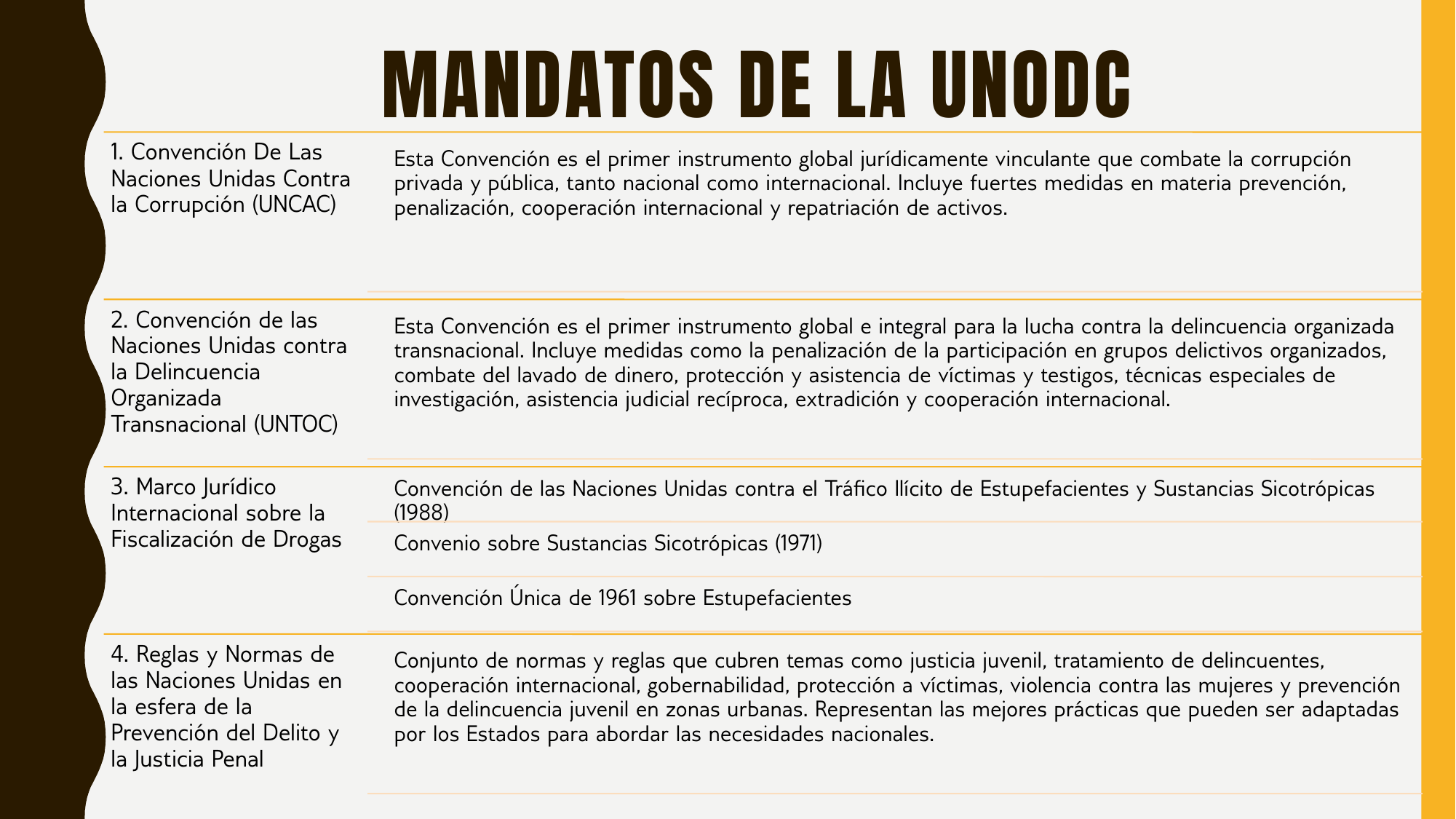

# Mandatos de la UNODC
1. Convención De Las Naciones Unidas Contra la Corrupción (UNCAC)
Esta Convención es el primer instrumento global jurídicamente vinculante que combate la corrupción privada y pública, tanto nacional como internacional. Incluye fuertes medidas en materia prevención, penalización, cooperación internacional y repatriación de activos.
2. Convención de las Naciones Unidas contra la Delincuencia Organizada Transnacional (UNTOC)
Esta Convención es el primer instrumento global e integral para la lucha contra la delincuencia organizada transnacional. Incluye medidas como la penalización de la participación en grupos delictivos organizados, combate del lavado de dinero, protección y asistencia de víctimas y testigos, técnicas especiales de investigación, asistencia judicial recíproca, extradición y cooperación internacional.
3. Marco Jurídico Internacional sobre la Fiscalización de Drogas
Convención de las Naciones Unidas contra el Tráfico Ilícito de Estupefacientes y Sustancias Sicotrópicas (1988)
Convenio sobre Sustancias Sicotrópicas (1971)
Convención Única de 1961 sobre Estupefacientes
4. Reglas y Normas de las Naciones Unidas en la esfera de la Prevención del Delito y la Justicia Penal
Conjunto de normas y reglas que cubren temas como justicia juvenil, tratamiento de delincuentes, cooperación internacional, gobernabilidad, protección a víctimas, violencia contra las mujeres y prevención de la delincuencia juvenil en zonas urbanas. Representan las mejores prácticas que pueden ser adaptadas por los Estados para abordar las necesidades nacionales.